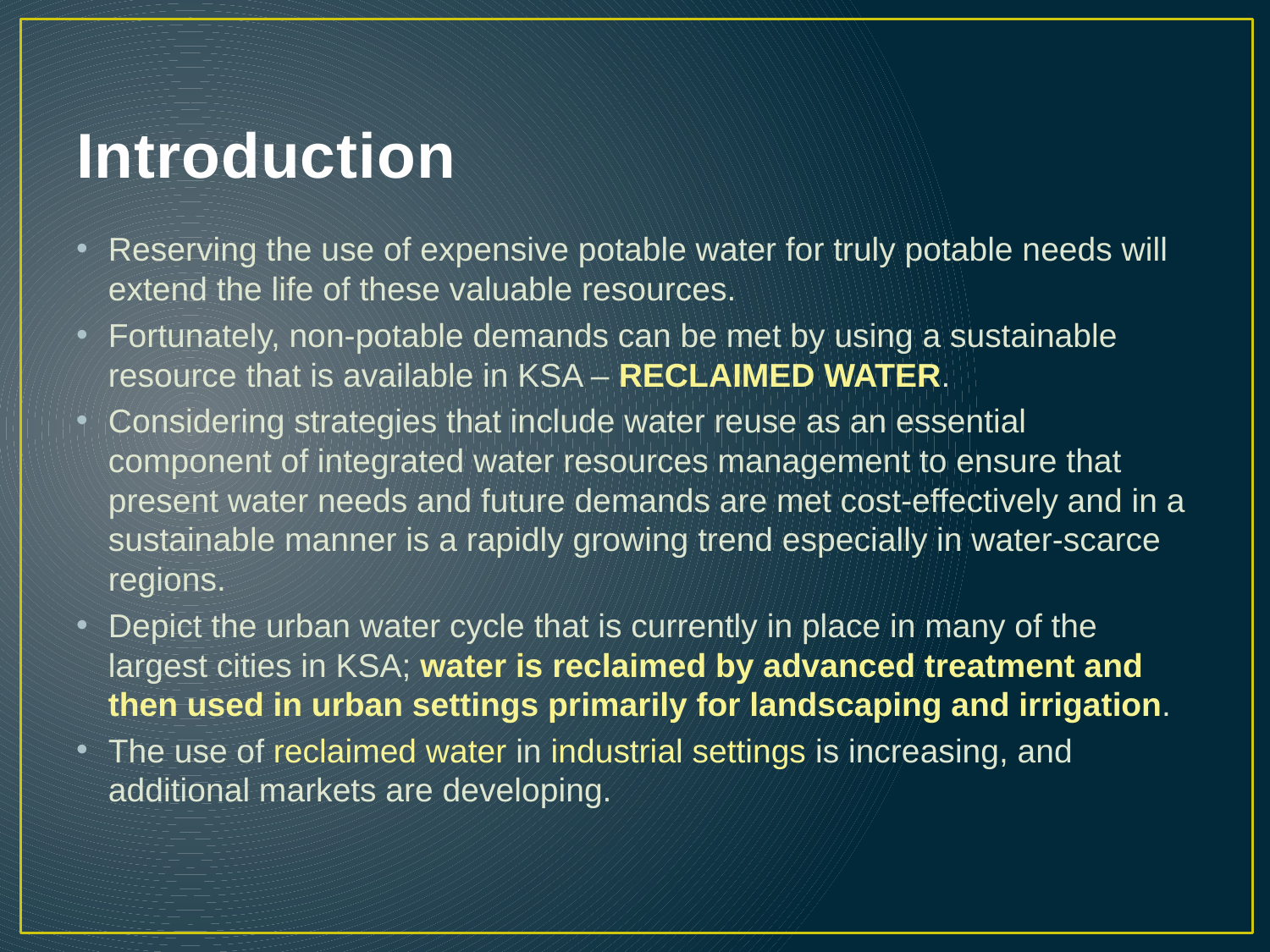

# Introduction
Reserving the use of expensive potable water for truly potable needs will extend the life of these valuable resources.
Fortunately, non-potable demands can be met by using a sustainable resource that is available in KSA – RECLAIMED WATER.
Considering strategies that include water reuse as an essential component of integrated water resources management to ensure that present water needs and future demands are met cost-effectively and in a sustainable manner is a rapidly growing trend especially in water-scarce regions.
Depict the urban water cycle that is currently in place in many of the largest cities in KSA; water is reclaimed by advanced treatment and then used in urban settings primarily for landscaping and irrigation.
The use of reclaimed water in industrial settings is increasing, and additional markets are developing.